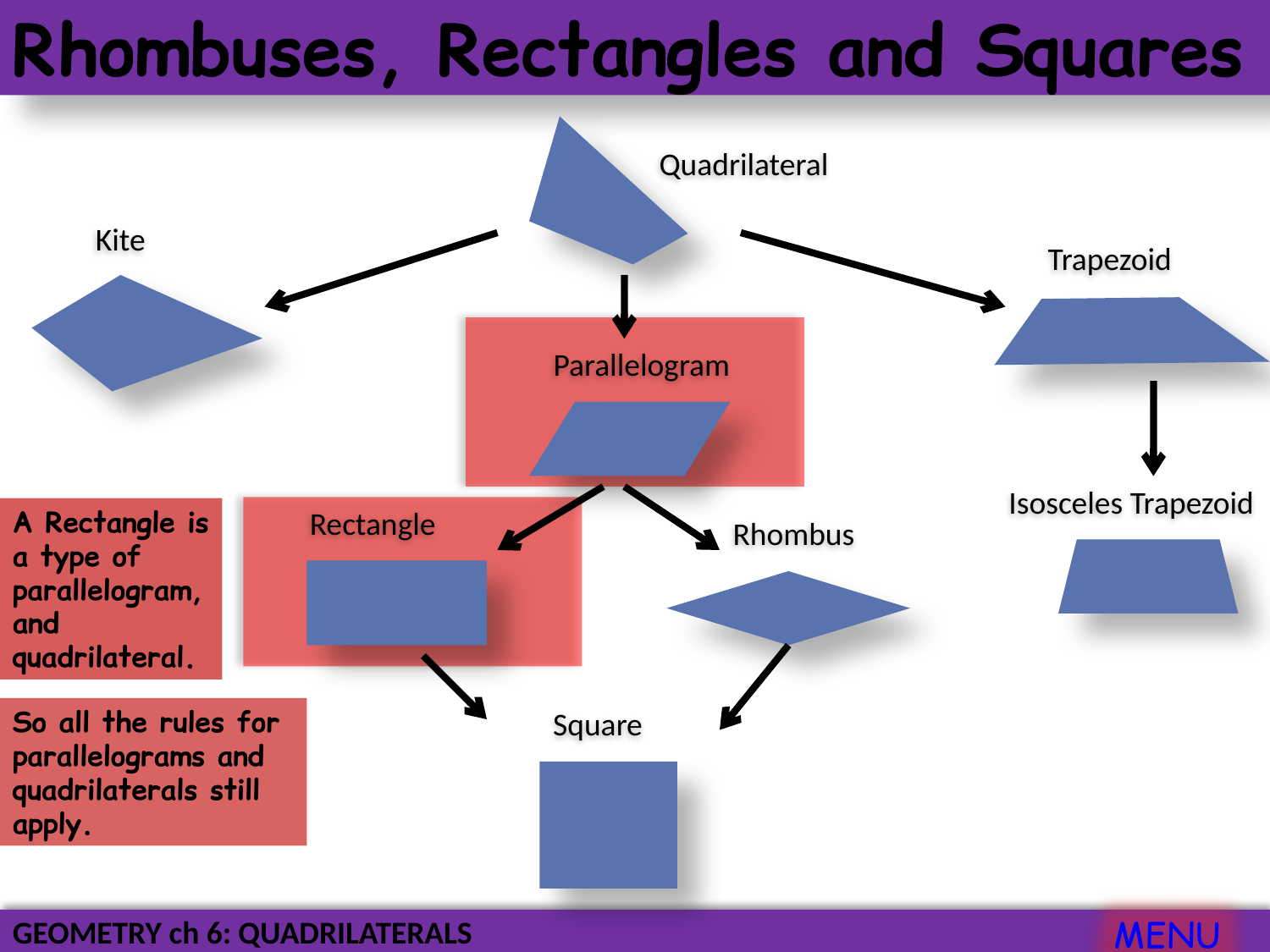

Rhombuses, Rectangles and Squares

Quadrilateral
Kite
Trapezoid

Parallelogram

Isosceles Trapezoid

Rectangle
A Rectangle is a type of parallelogram, and quadrilateral.
Rhombus

So all the rules for parallelograms and quadrilaterals still apply.
Square

MENU
GEOMETRY ch 6: QUADRILATERALS